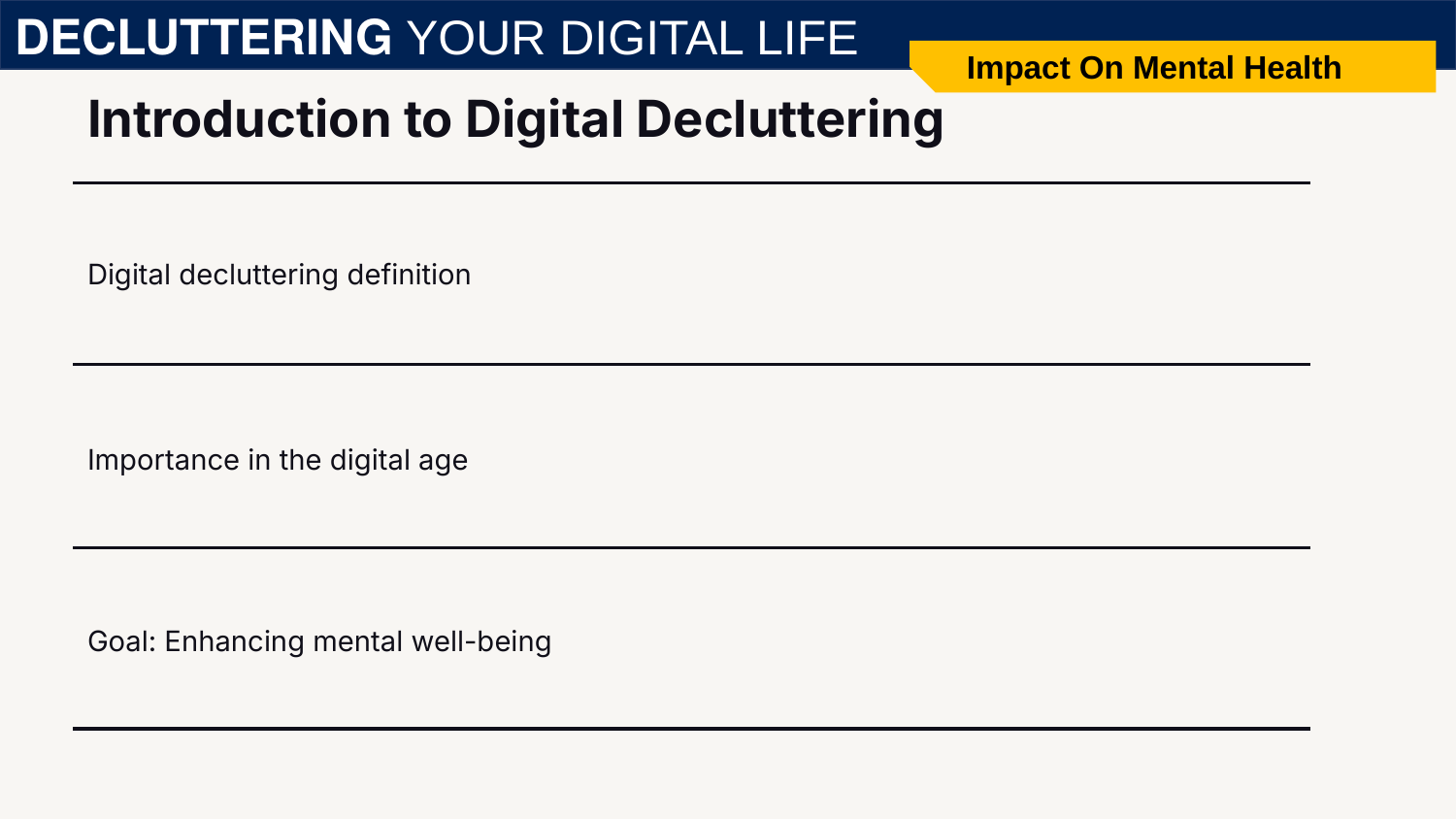

DECLUTTERING YOUR DIGITAL LIFE
Impact On Mental Health

# Introduction to Digital Decluttering
Digital decluttering definition
Importance in the digital age
Goal: Enhancing mental well-being